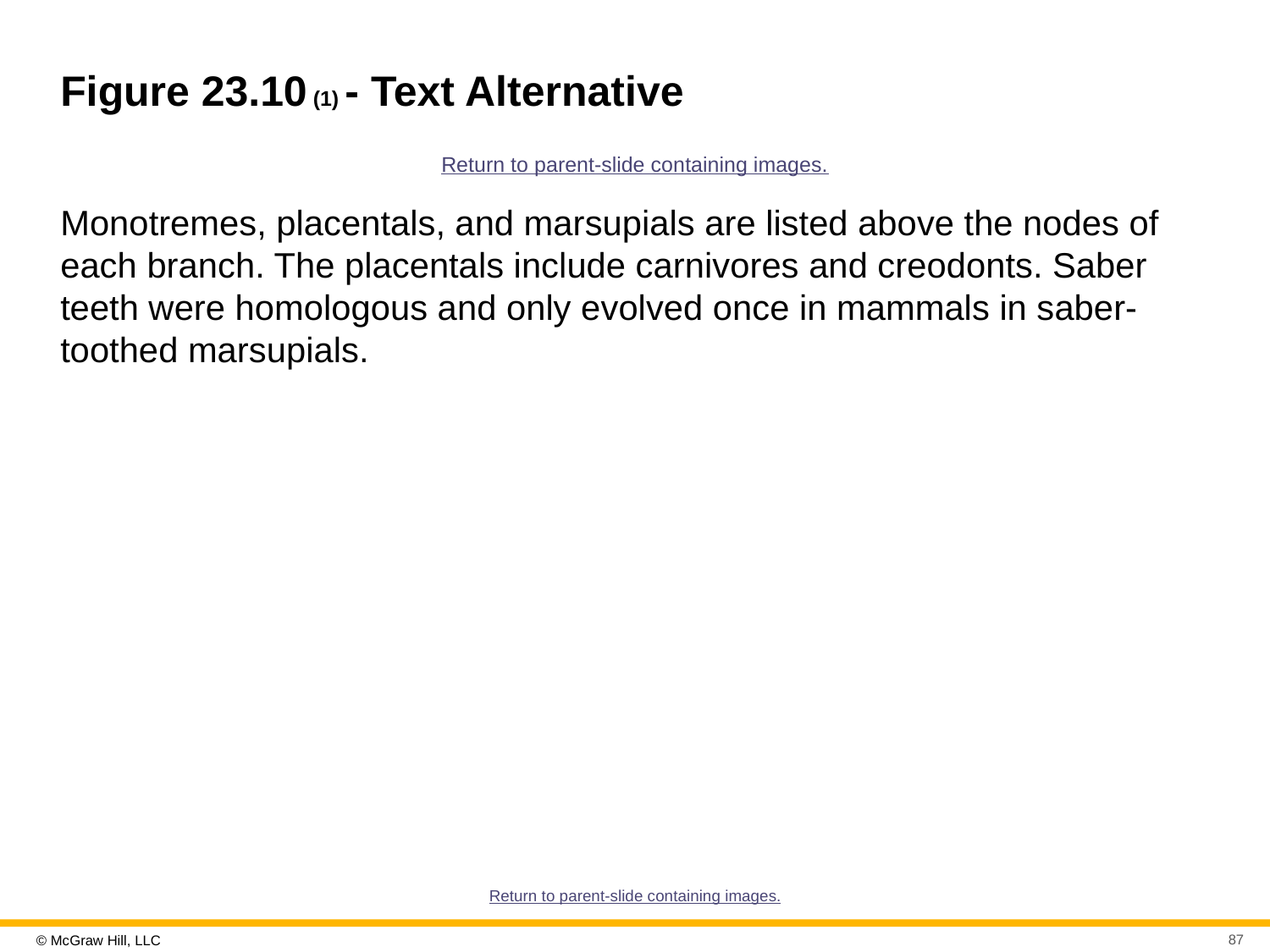

# Figure 23.10 (1) - Text Alternative
Return to parent-slide containing images.
Monotremes, placentals, and marsupials are listed above the nodes of each branch. The placentals include carnivores and creodonts. Saber teeth were homologous and only evolved once in mammals in saber-toothed marsupials.
Return to parent-slide containing images.
87